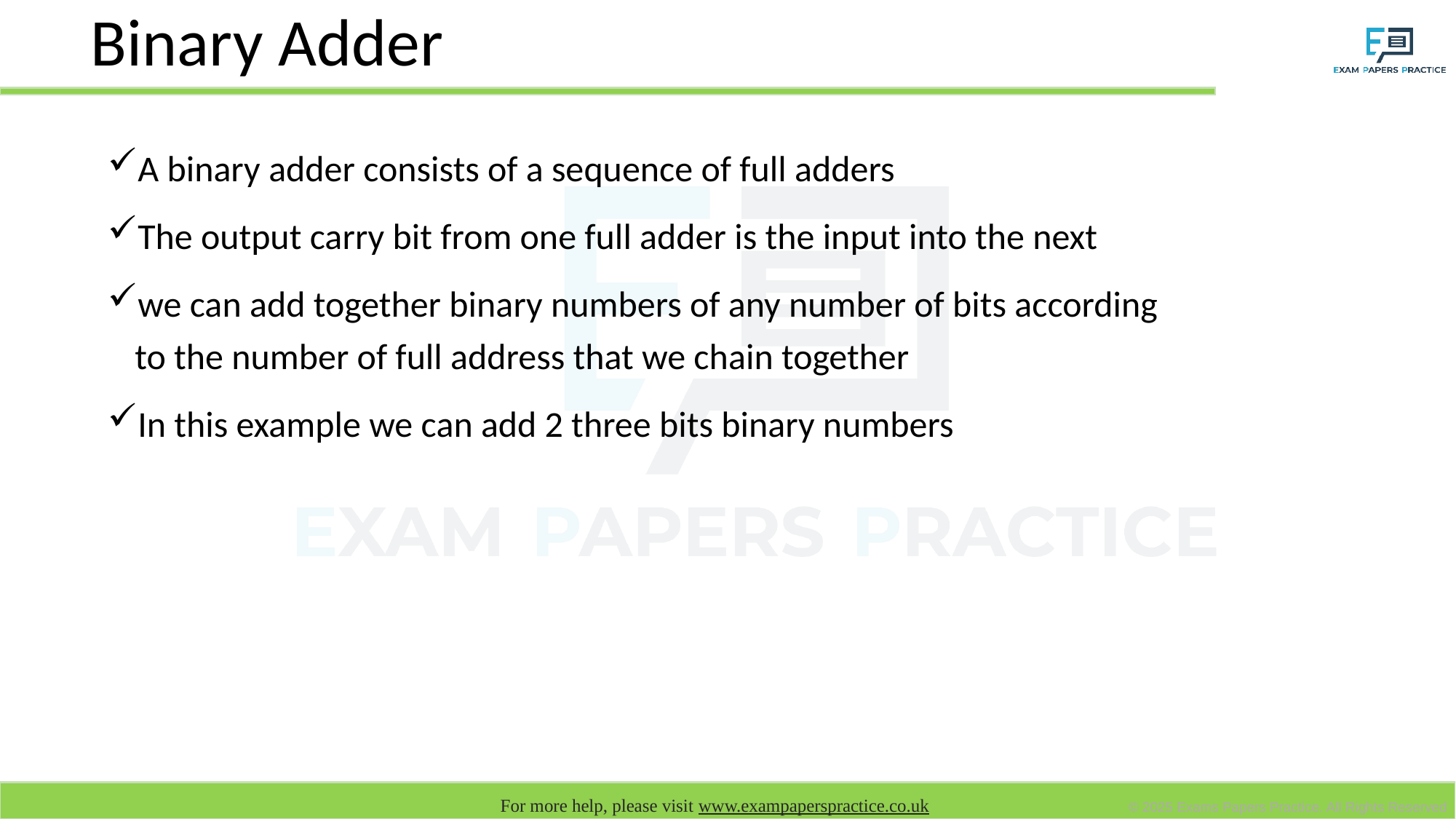

# Binary Adder
A binary adder consists of a sequence of full adders
The output carry bit from one full adder is the input into the next
we can add together binary numbers of any number of bits according to the number of full address that we chain together
In this example we can add 2 three bits binary numbers